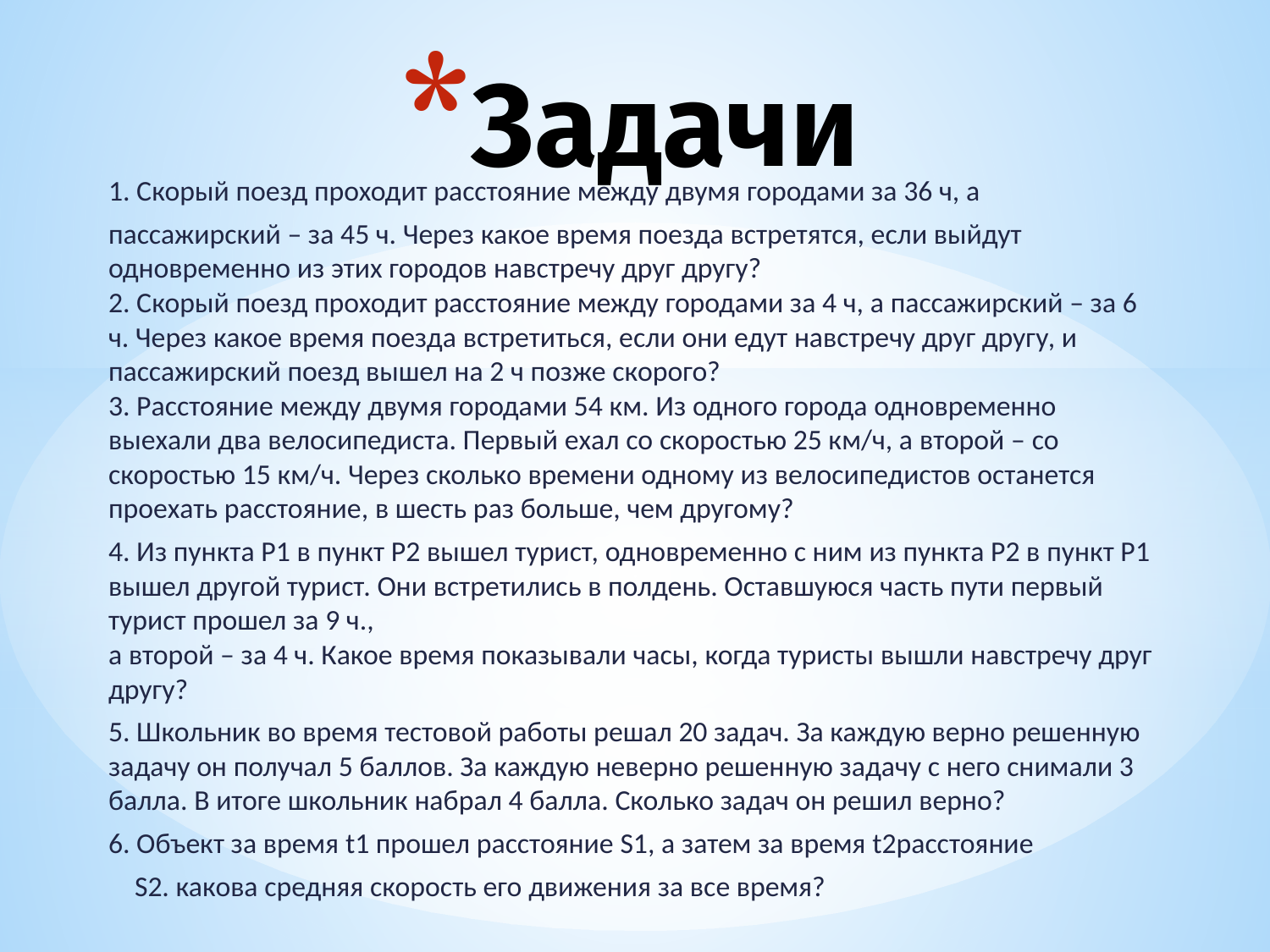

# Задачи
1. Скорый поезд проходит расстояние между двумя городами за 36 ч, а
пассажирский – за 45 ч. Через какое время поезда встретятся, если выйдут одновременно из этих городов навстречу друг другу?
2. Скорый поезд проходит расстояние между городами за 4 ч, а пассажирский – за 6 ч. Через какое время поезда встретиться, если они едут навстречу друг другу, и пассажирский поезд вышел на 2 ч позже скорого?
3. Расстояние между двумя городами 54 км. Из одного города одновременно выехали два велосипедиста. Первый ехал со скоростью 25 км/ч, а второй – со скоростью 15 км/ч. Через сколько времени одному из велосипедистов останется проехать расстояние, в шесть раз больше, чем другому?
4. Из пункта Р1 в пункт Р2 вышел турист, одновременно с ним из пункта Р2 в пункт Р1 вышел другой турист. Они встретились в полдень. Оставшуюся часть пути первый турист прошел за 9 ч.,
а второй – за 4 ч. Какое время показывали часы, когда туристы вышли навстречу друг другу?
5. Школьник во время тестовой работы решал 20 задач. За каждую верно решенную задачу он получал 5 баллов. За каждую неверно решенную задачу с него снимали 3 балла. В итоге школьник набрал 4 балла. Сколько задач он решил верно?
6. Объект за время t1 прошел расстояние S1, а затем за время t2расстояние
    S2. какова средняя скорость его движения за все время?